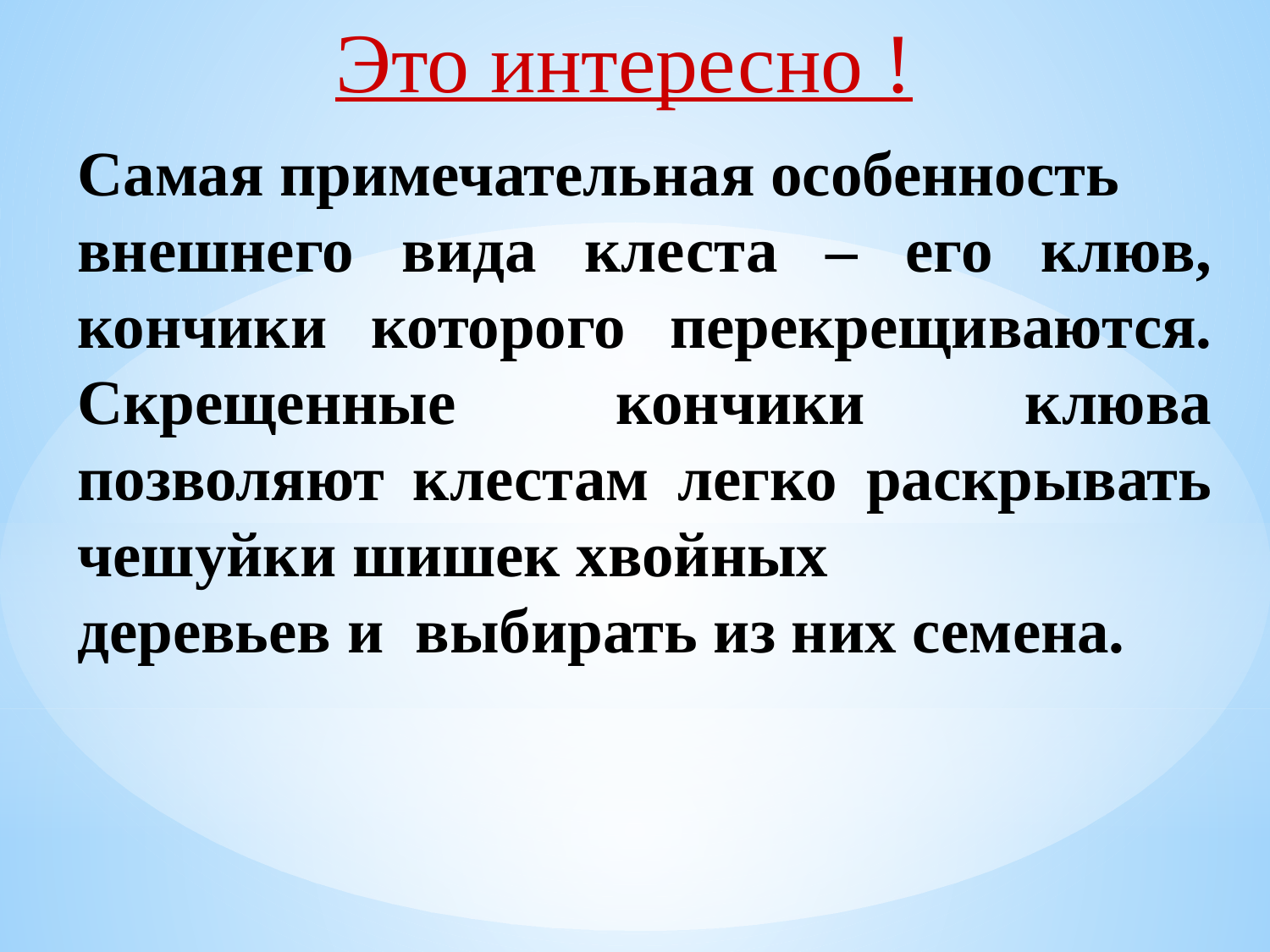

Это интересно !
Самая примечательная особенность
внешнего вида клеста – его клюв, кончики которого перекрещиваются. Скрещенные кончики клюва позволяют клестам легко раскрывать чешуйки шишек хвойных
деревьев и  выбирать из них семена.